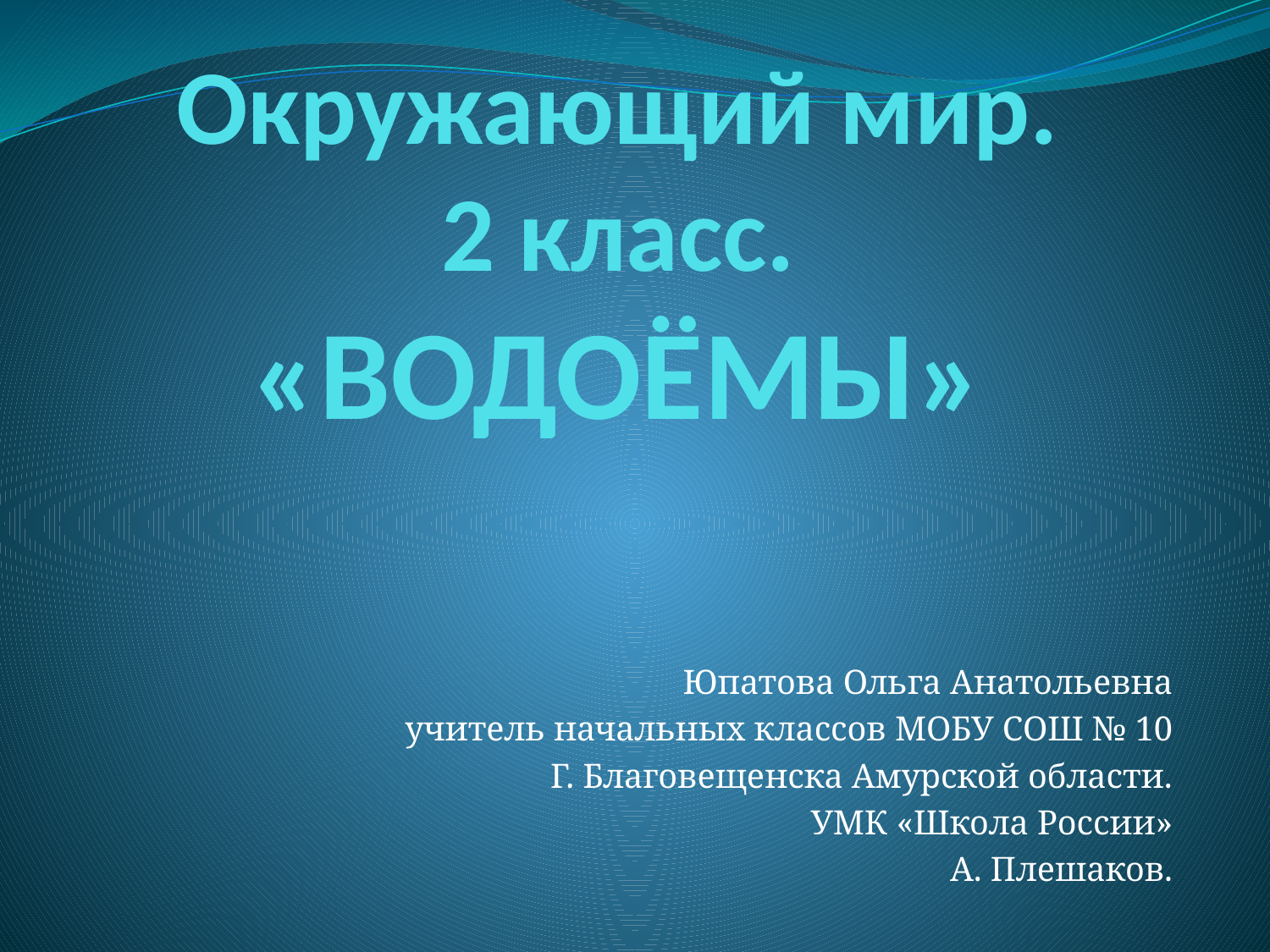

# Окружающий мир. 2 класс. «ВОДОЁМЫ»
Юпатова Ольга Анатольевна
учитель начальных классов МОБУ СОШ № 10
Г. Благовещенска Амурской области.
УМК «Школа России»
А. Плешаков.